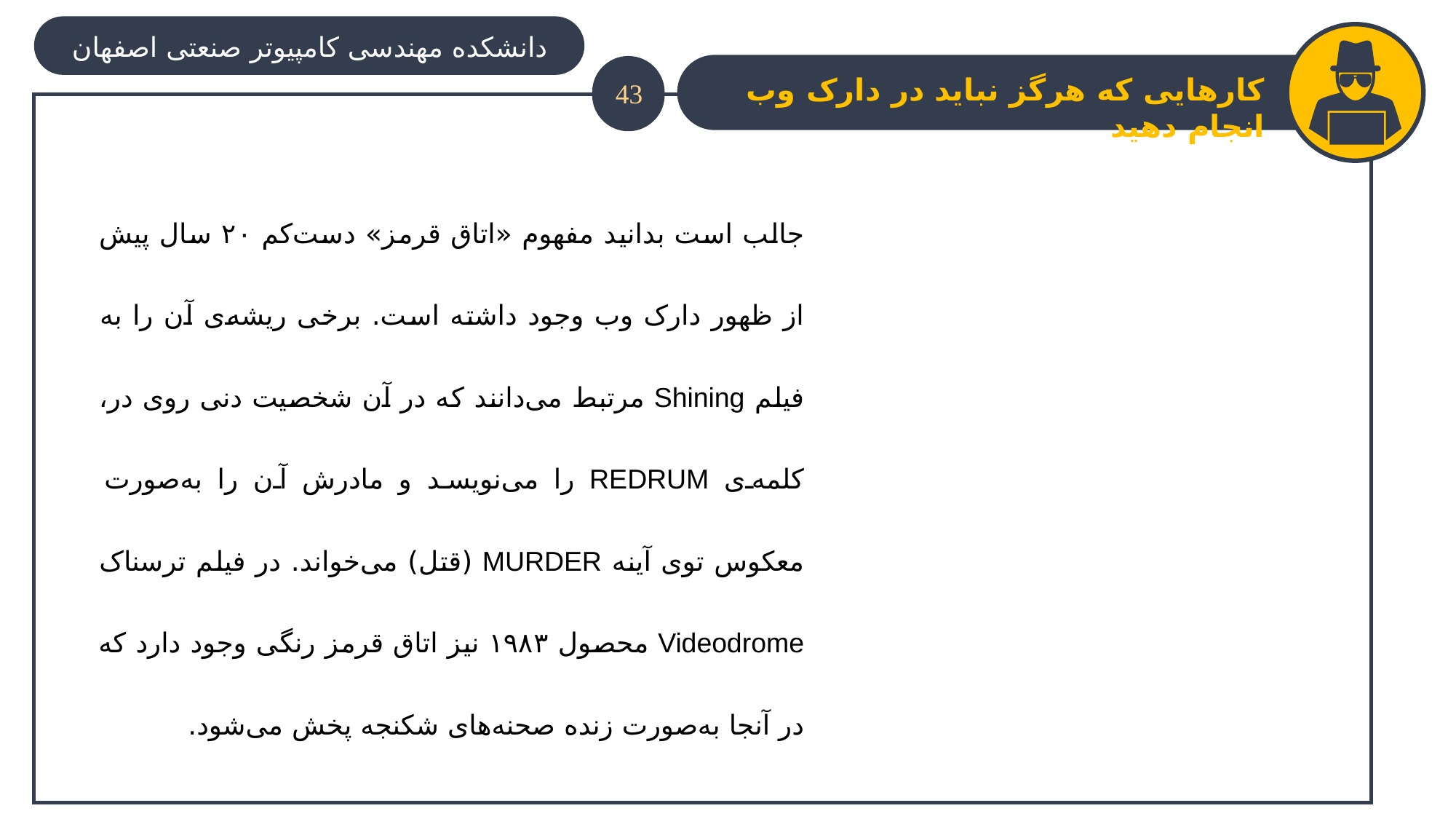

دانشکده مهندسی کامپیوتر صنعتی اصفهان
کارهایی که هرگز نباید در دارک وب انجام دهید
43
جالب است بدانید مفهوم «اتاق قرمز» دست‌کم ۲۰ سال پیش از ظهور دارک وب وجود داشته است. برخی ریشه‌ی آن را به فیلم Shining مرتبط می‌دانند که در آن شخصیت دنی روی در، کلمه‌ی REDRUM را می‌نویسد و مادرش آن را به‌صورت معکوس توی آینه MURDER (قتل) می‌خواند. در فیلم ترسناک Videodrome محصول ۱۹۸۳ نیز اتاق قرمز رنگی وجود دارد که در آنجا به‌صورت زنده صحنه‌های شکنجه پخش می‌شود.